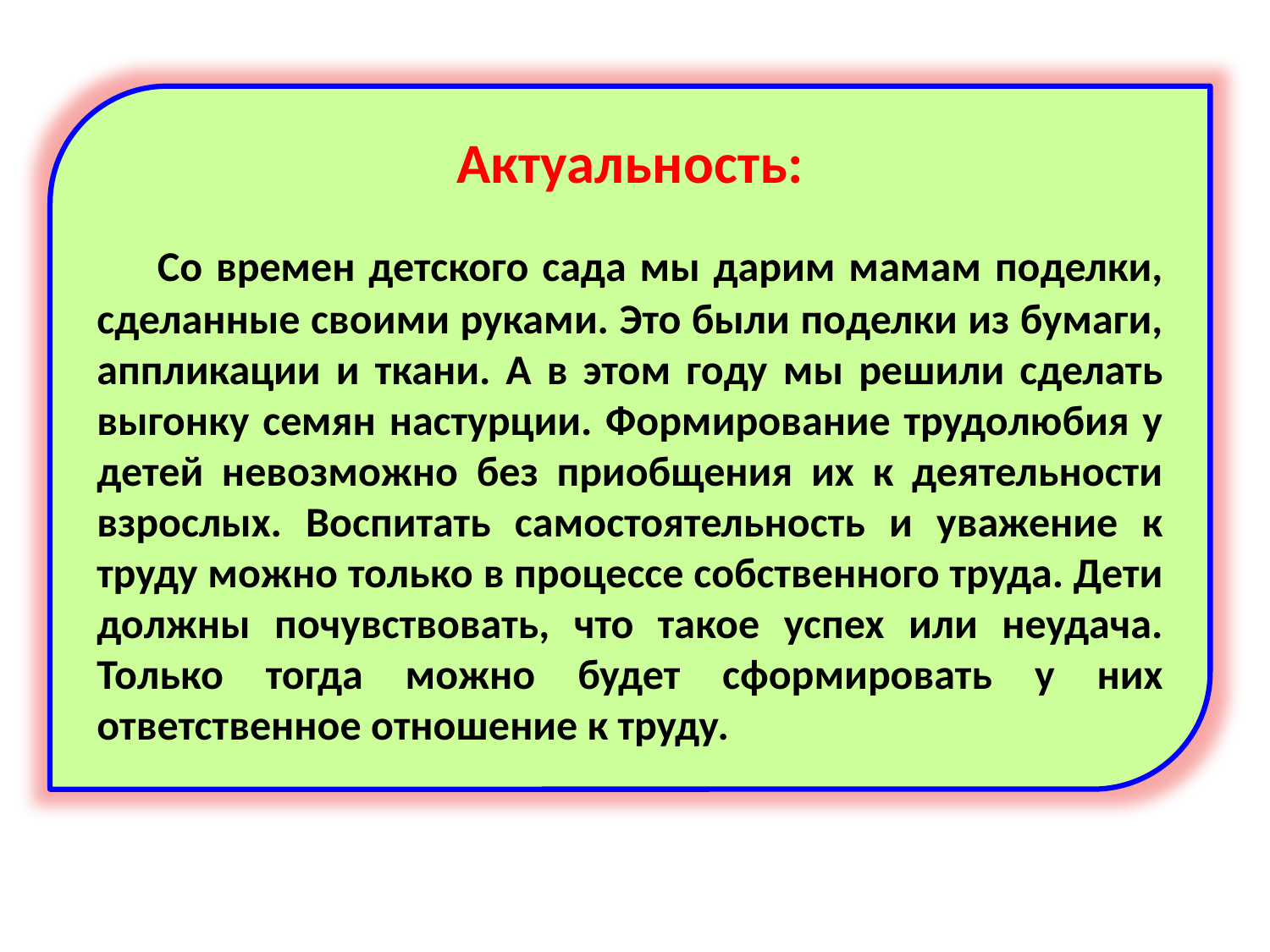

Актуальность:

    Со времен детского сада мы дарим мамам поделки, сделанные своими руками. Это были поделки из бумаги, аппликации и ткани. А в этом году мы решили сделать выгонку семян настурции. Формирование трудолюбия у детей невозможно без приобщения их к деятельности взрослых. Воспитать самостоятельность и уважение к труду можно только в процессе собственного труда. Дети должны почувствовать, что такое успех или неудача. Только тогда можно будет сформировать у них ответственное отношение к труду.